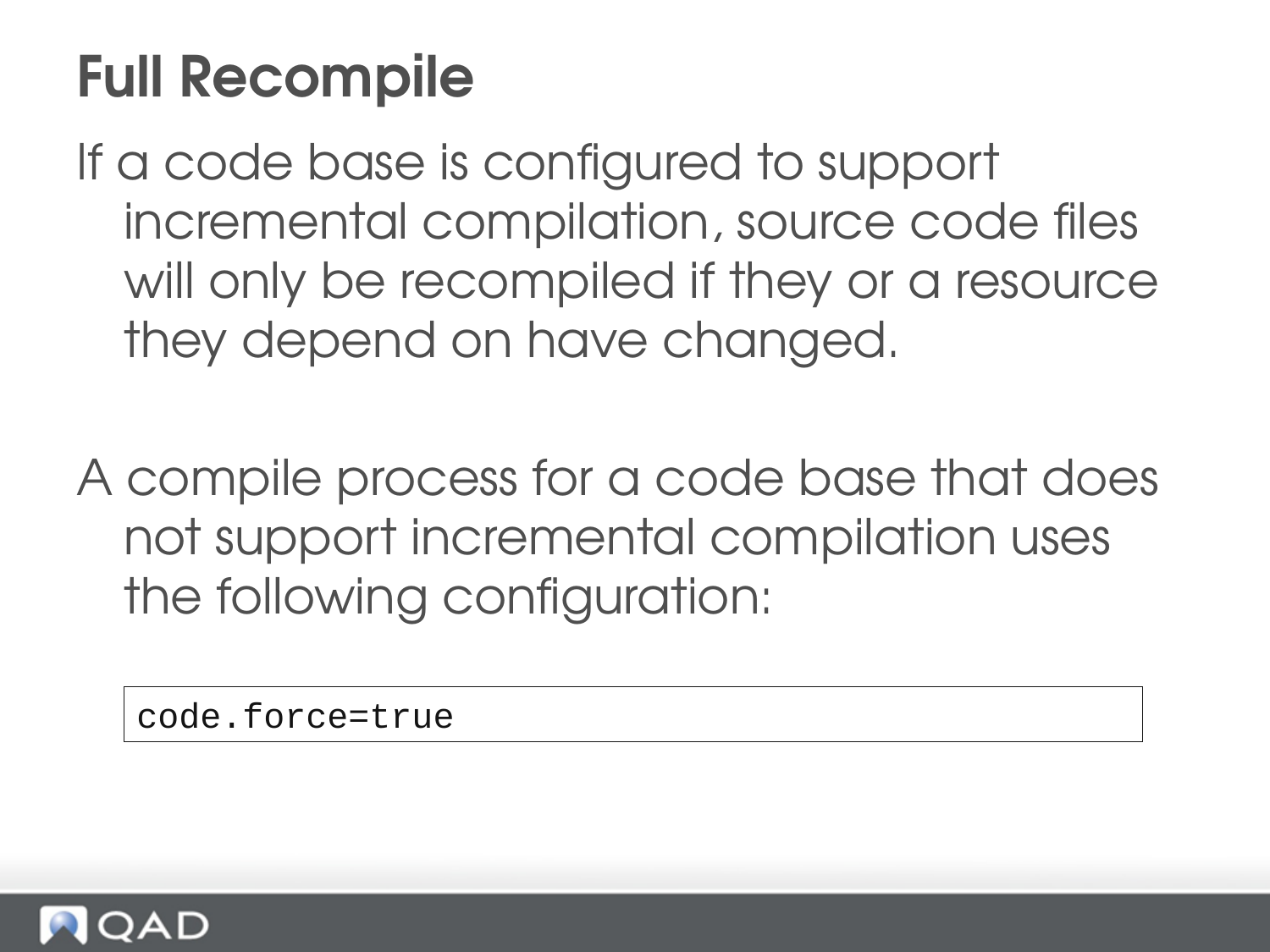

# Full Recompile
If a code base is configured to support incremental compilation, source code files will only be recompiled if they or a resource they depend on have changed.

A compile process for a code base that does not support incremental compilation uses the following configuration:
code.force=true